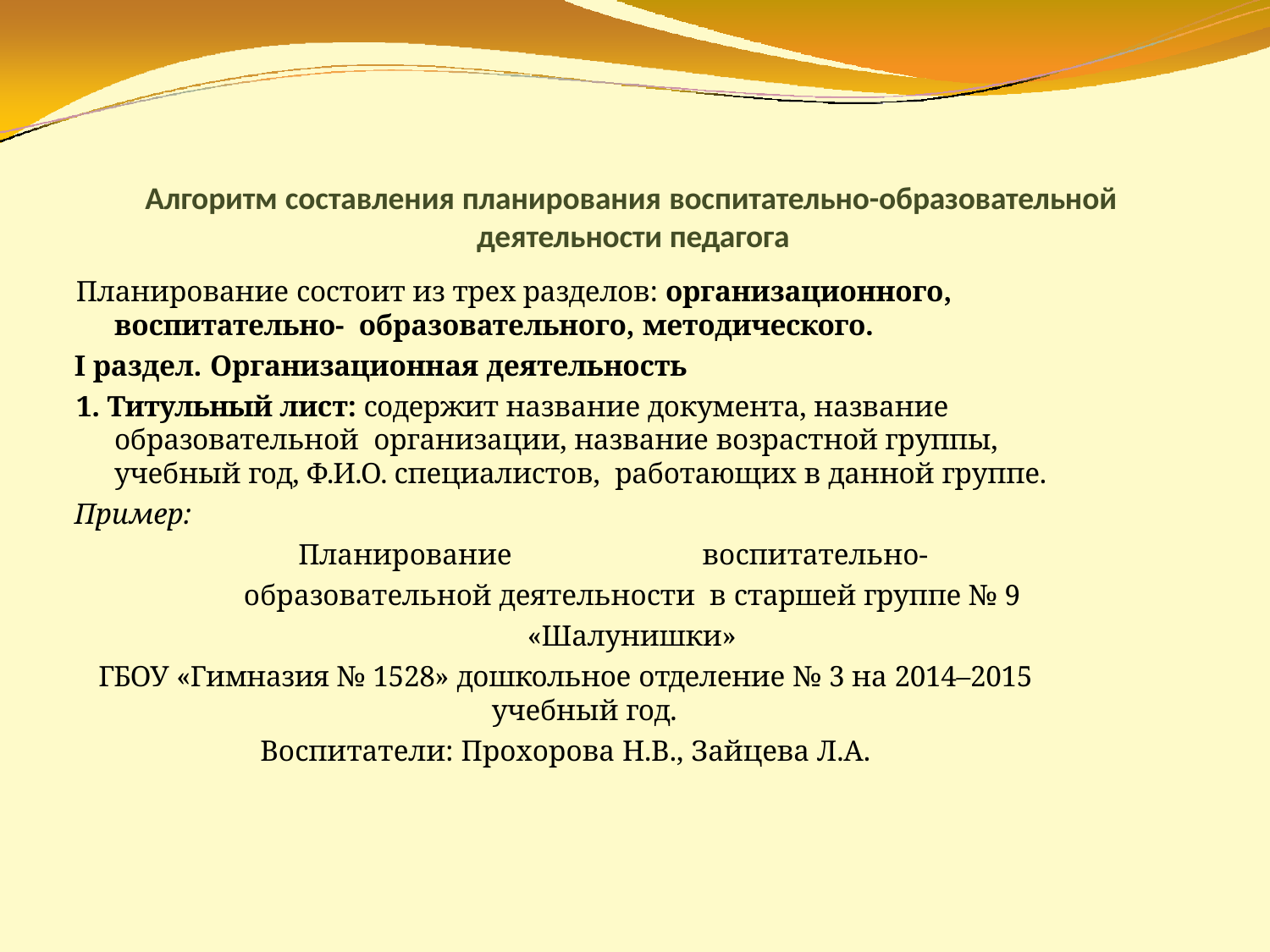

# Алгоритм составления планирования воспитательно-образовательной  деятельности педагога
Планирование состоит из трех разделов: организационного, воспитательно-  образовательного, методического.
I раздел. Организационная деятельность
1. Титульный лист: содержит название документа, название образовательной  организации, название возрастной группы, учебный год, Ф.И.О. специалистов,  работающих в данной группе.
Пример:
Планирование	воспитательно-образовательной деятельности  в старшей группе № 9 «Шалунишки»
ГБОУ «Гимназия № 1528» дошкольное отделение № 3 на 2014–2015 учебный год.
Воспитатели: Прохорова Н.В., Зайцева Л.А.